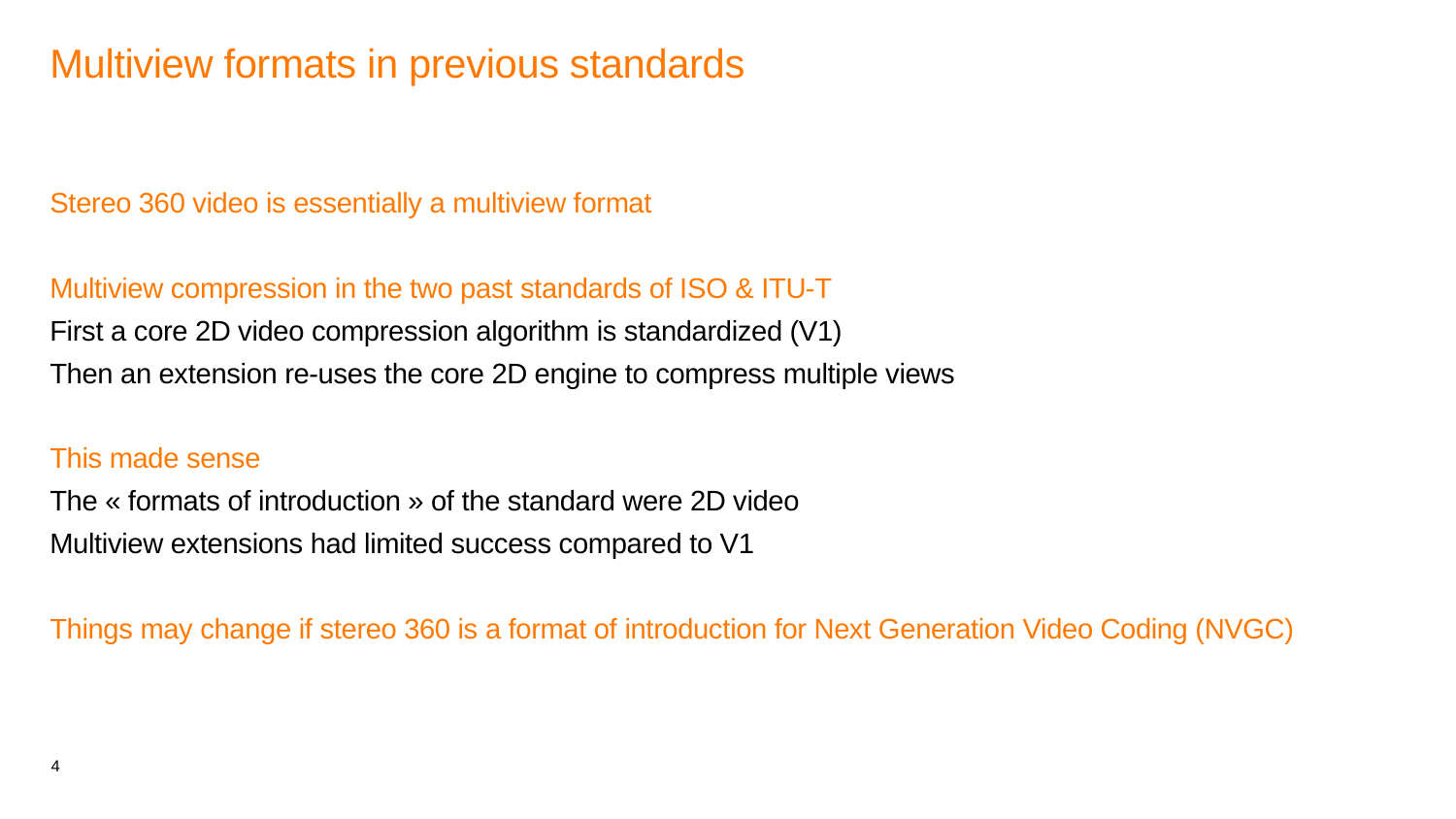

# Multiview formats in previous standards
Stereo 360 video is essentially a multiview format

Multiview compression in the two past standards of ISO & ITU-T
First a core 2D video compression algorithm is standardized (V1)
Then an extension re-uses the core 2D engine to compress multiple views

This made sense
The « formats of introduction » of the standard were 2D video
Multiview extensions had limited success compared to V1

Things may change if stereo 360 is a format of introduction for Next Generation Video Coding (NVGC)